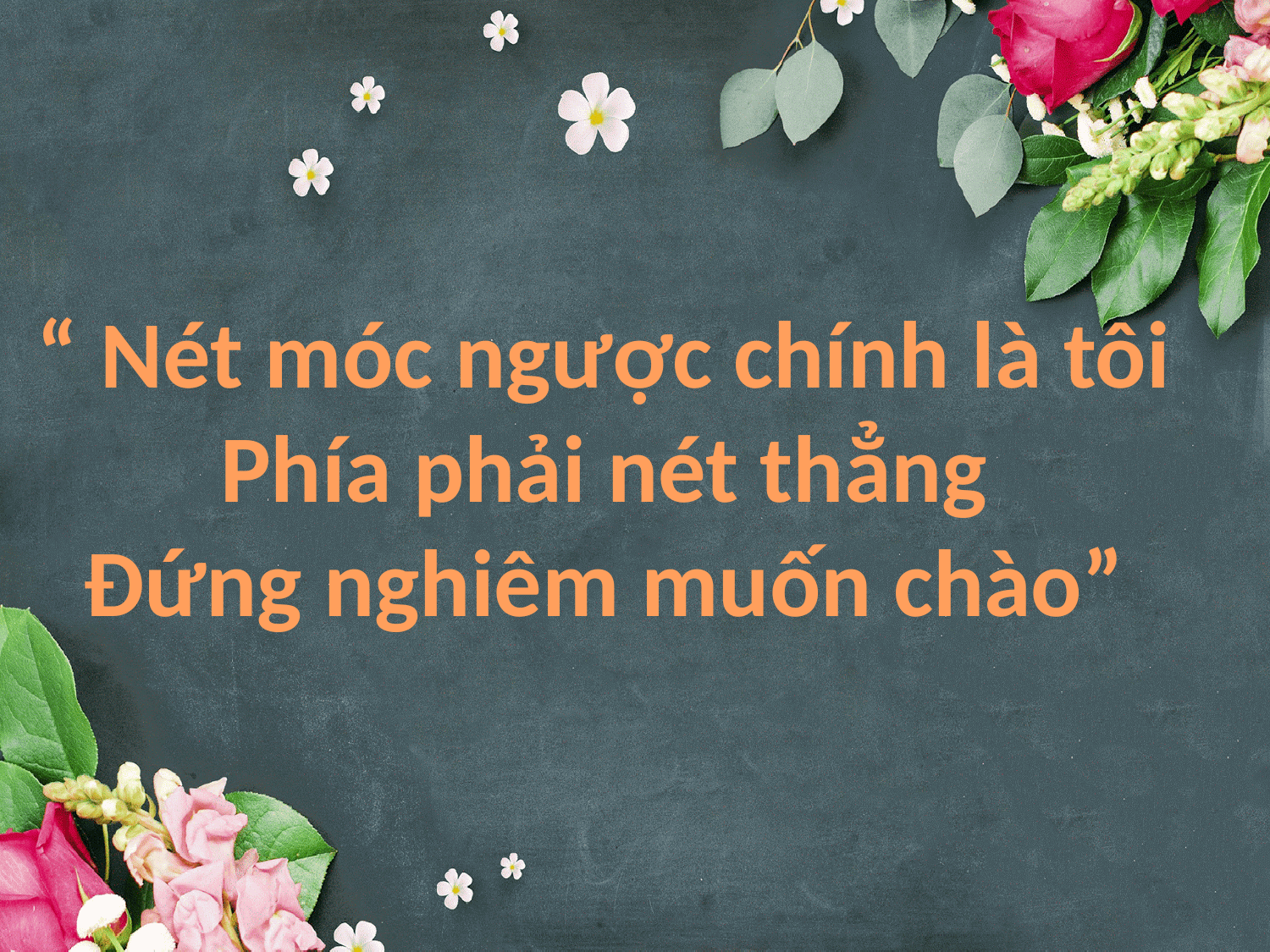

“ Nét móc ngược chính là tôi
Phía phải nét thẳng
Đứng nghiêm muốn chào”